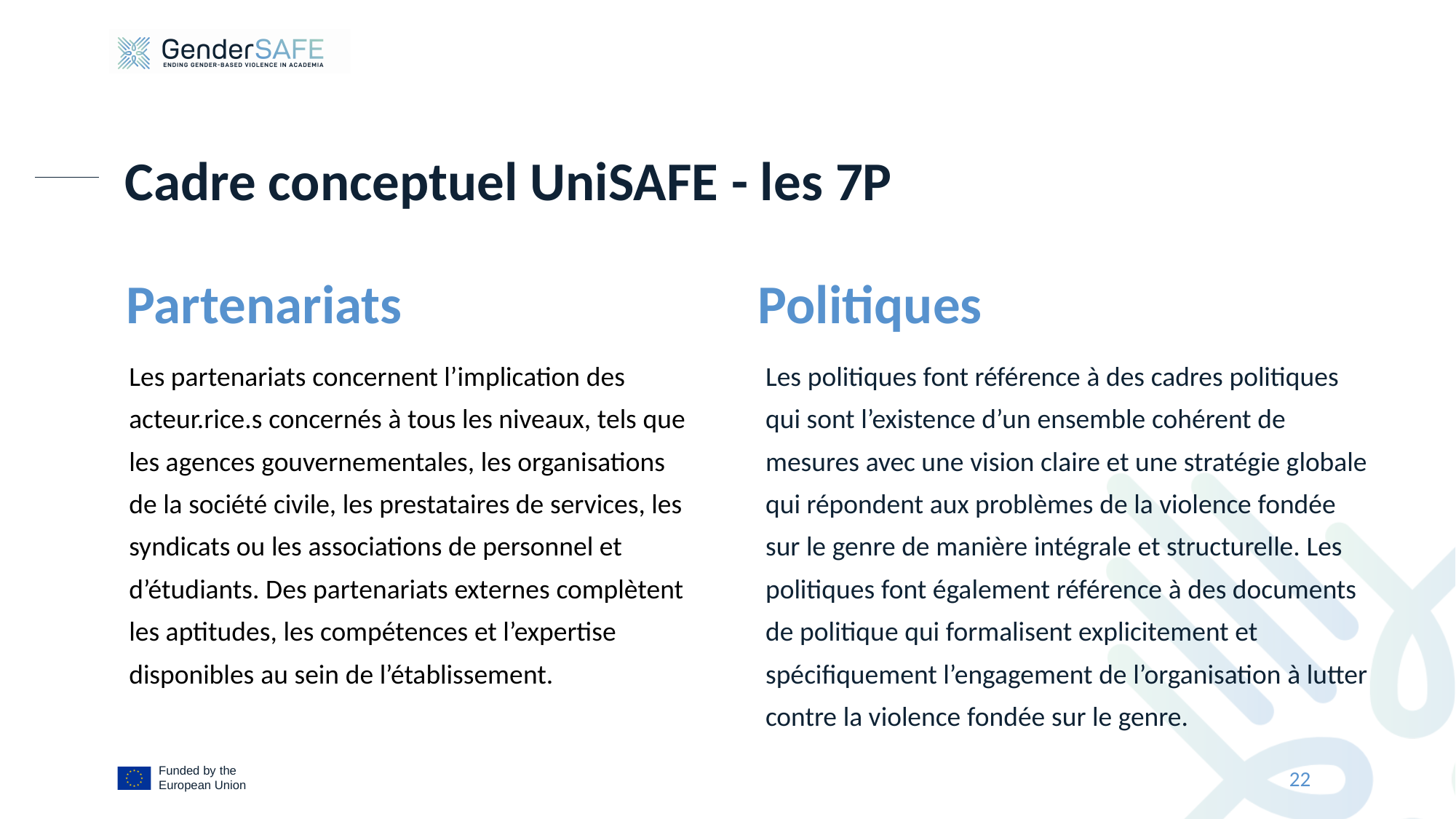

# Cadre conceptuel UniSAFE - les 7P
Partenariats
Politiques
Les partenariats concernent l’implication des acteur.rice.s concernés à tous les niveaux, tels que les agences gouvernementales, les organisations de la société civile, les prestataires de services, les syndicats ou les associations de personnel et d’étudiants. Des partenariats externes complètent les aptitudes, les compétences et l’expertise disponibles au sein de l’établissement.
Les politiques font référence à des cadres politiques qui sont l’existence d’un ensemble cohérent de mesures avec une vision claire et une stratégie globale qui répondent aux problèmes de la violence fondée sur le genre de manière intégrale et structurelle. Les politiques font également référence à des documents de politique qui formalisent explicitement et spécifiquement l’engagement de l’organisation à lutter contre la violence fondée sur le genre.
22